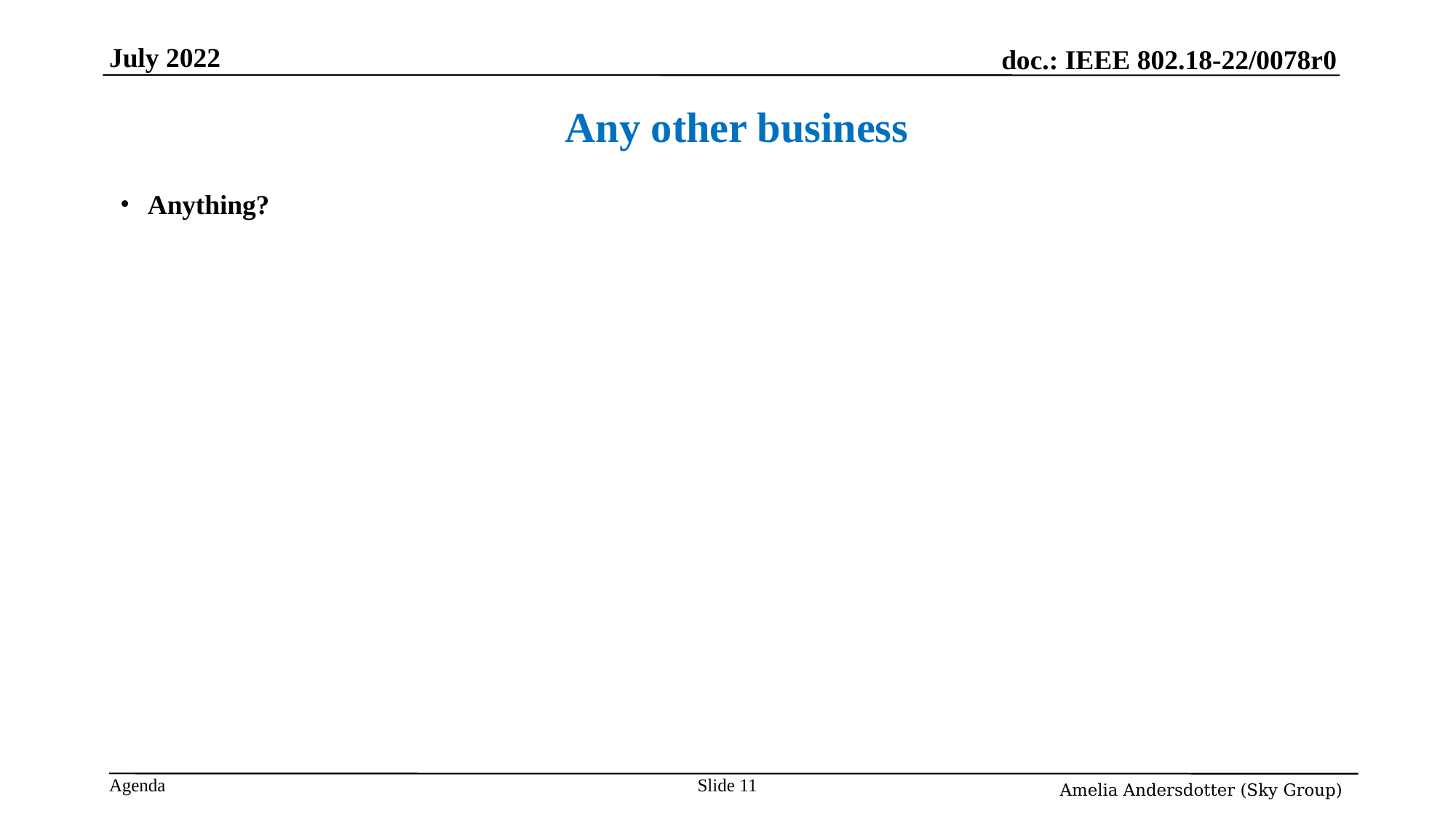

July 2022
Any other business
Anything?

# Slide 11
Amelia Andersdotter (Sky Group)